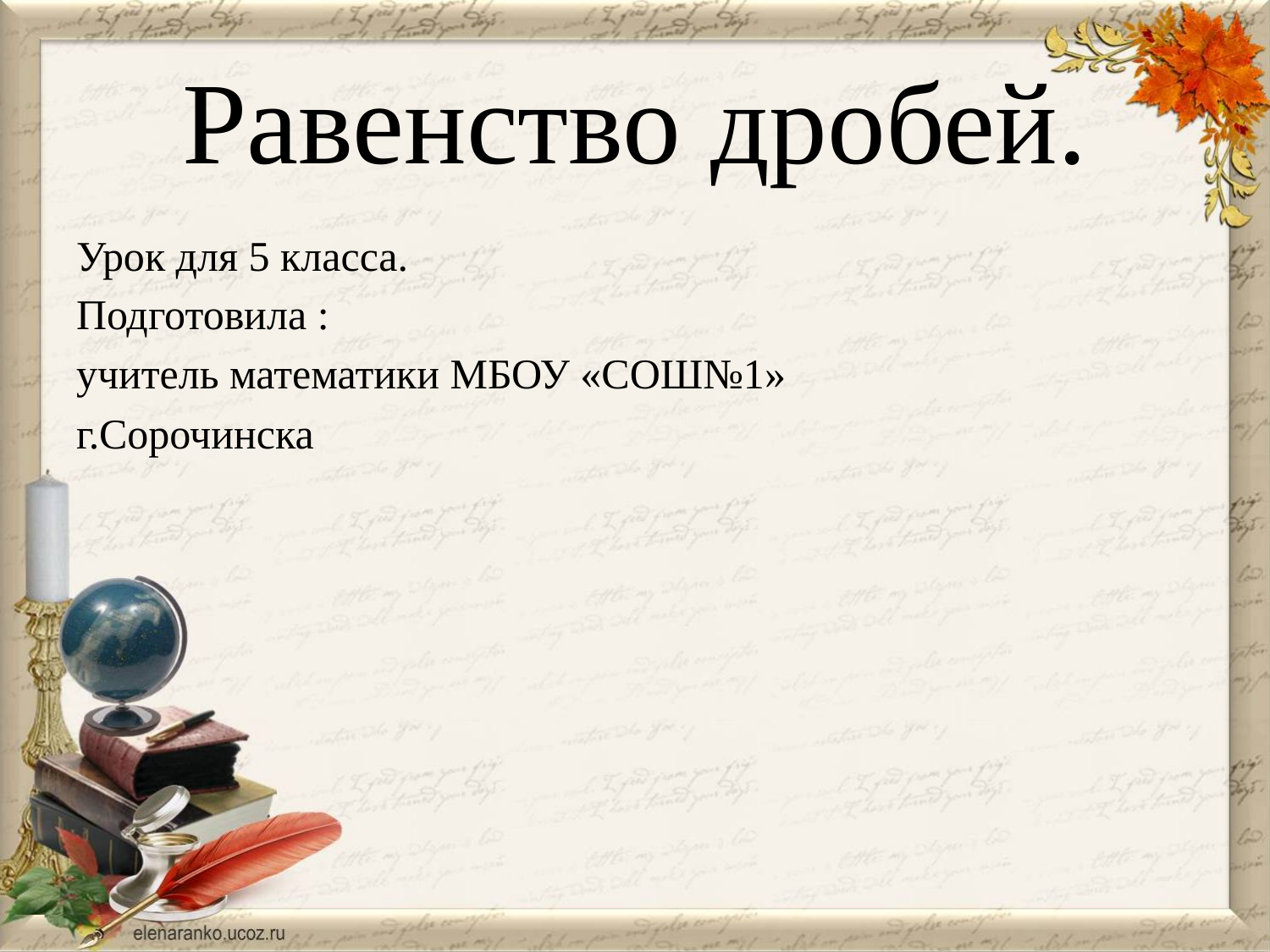

# Равенство дробей.
Урок для 5 класса.
Подготовила :
учитель математики МБОУ «СОШ№1»
г.Сорочинска